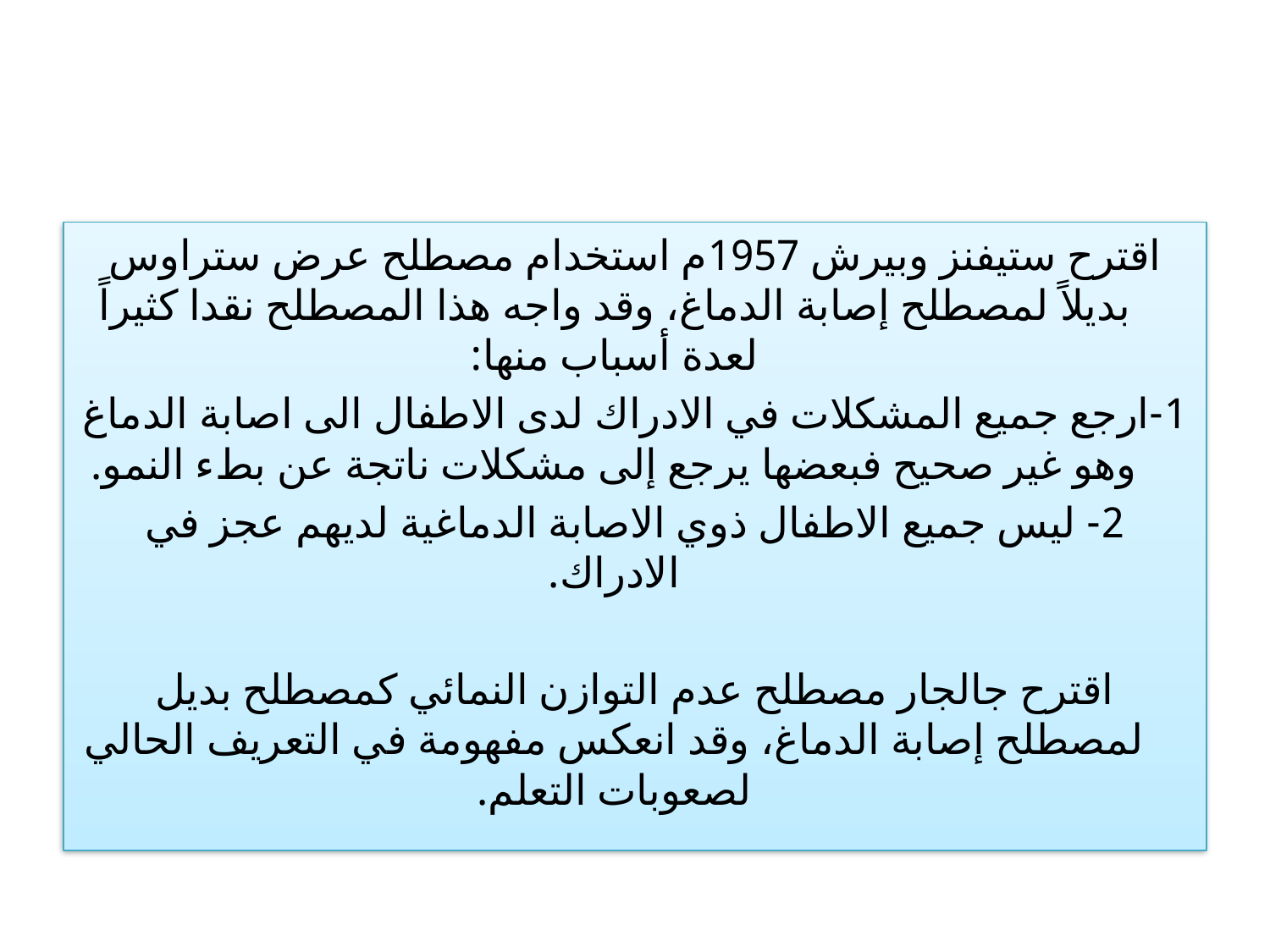

#
اقترح ستيفنز وبيرش 1957م استخدام مصطلح عرض ستراوس بديلاً لمصطلح إصابة الدماغ، وقد واجه هذا المصطلح نقدا كثيراً لعدة أسباب منها:
1-ارجع جميع المشكلات في الادراك لدى الاطفال الى اصابة الدماغ وهو غير صحيح فبعضها يرجع إلى مشكلات ناتجة عن بطء النمو.
2- ليس جميع الاطفال ذوي الاصابة الدماغية لديهم عجز في الادراك.

اقترح جالجار مصطلح عدم التوازن النمائي كمصطلح بديل لمصطلح إصابة الدماغ، وقد انعكس مفهومة في التعريف الحالي لصعوبات التعلم.